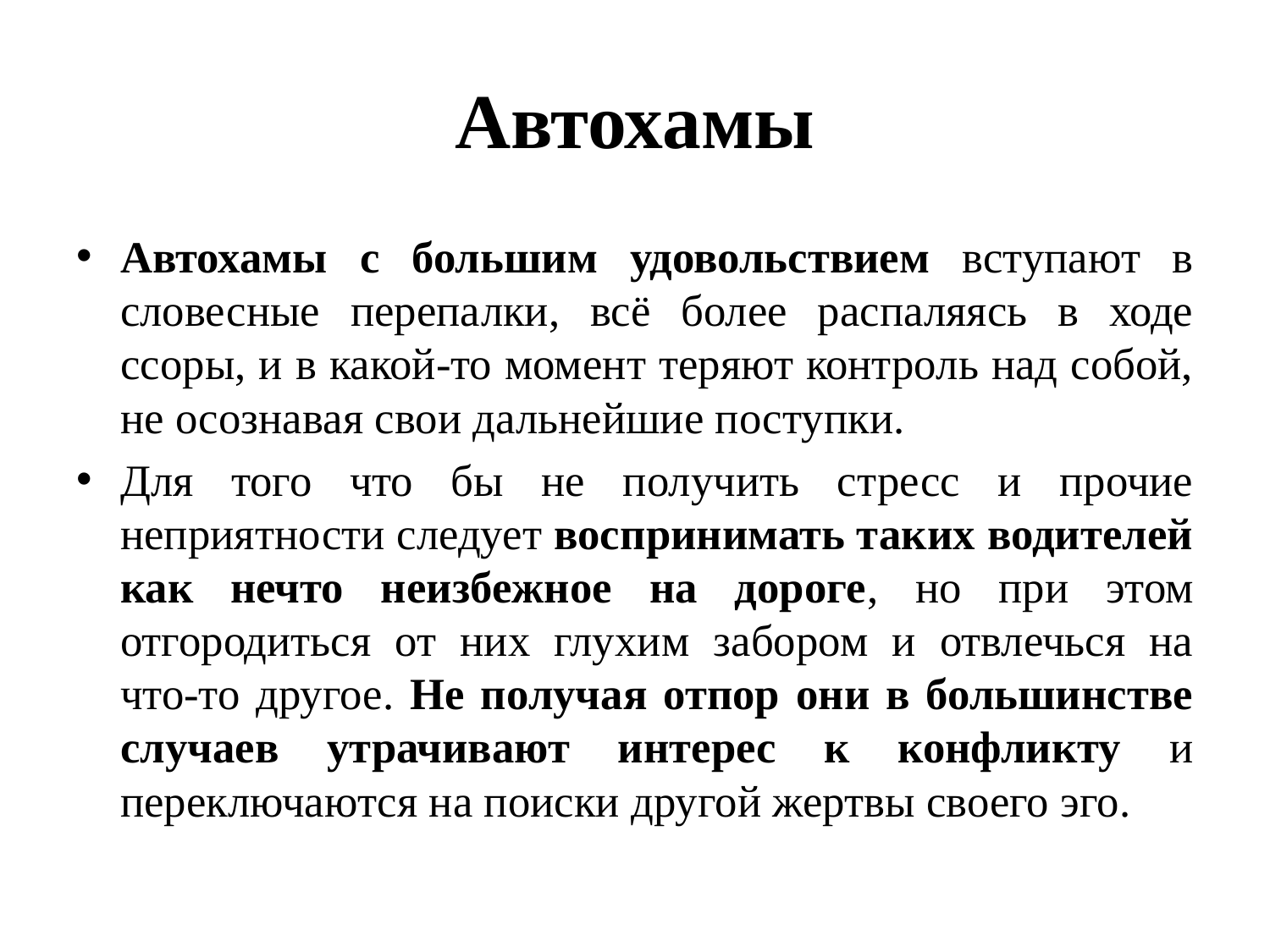

# Автохамы
Автохамы с большим удовольствием вступают в словесные перепалки, всё более распаляясь в ходе ссоры, и в какой-то момент теряют контроль над собой, не осознавая свои дальнейшие поступки.
Для того что бы не получить стресс и прочие неприятности следует воспринимать таких водителей как нечто неизбежное на дороге, но при этом отгородиться от них глухим забором и отвлечься на что-то другое. Не получая отпор они в большинстве случаев утрачивают интерес к конфликту и переключаются на поиски другой жертвы своего эго.